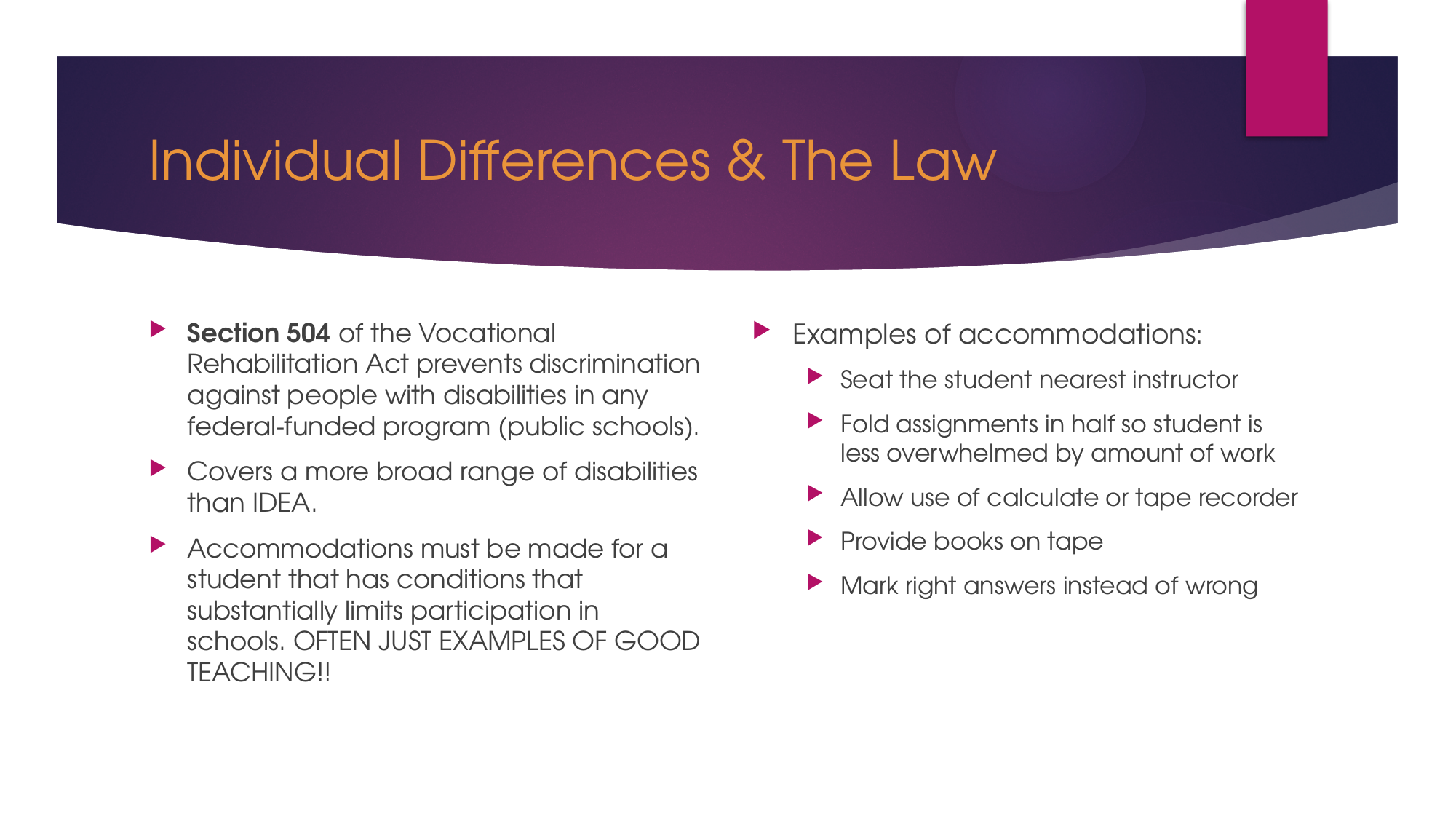

# Individual Differences & The Law
Section 504 of the Vocational Rehabilitation Act prevents discrimination against people with disabilities in any federal-funded program (public schools).
Covers a more broad range of disabilities than IDEA.
Accommodations must be made for a student that has conditions that substantially limits participation in schools. OFTEN JUST EXAMPLES OF GOOD TEACHING!!
Examples of accommodations:
Seat the student nearest instructor
Fold assignments in half so student is less overwhelmed by amount of work
Allow use of calculate or tape recorder
Provide books on tape
Mark right answers instead of wrong